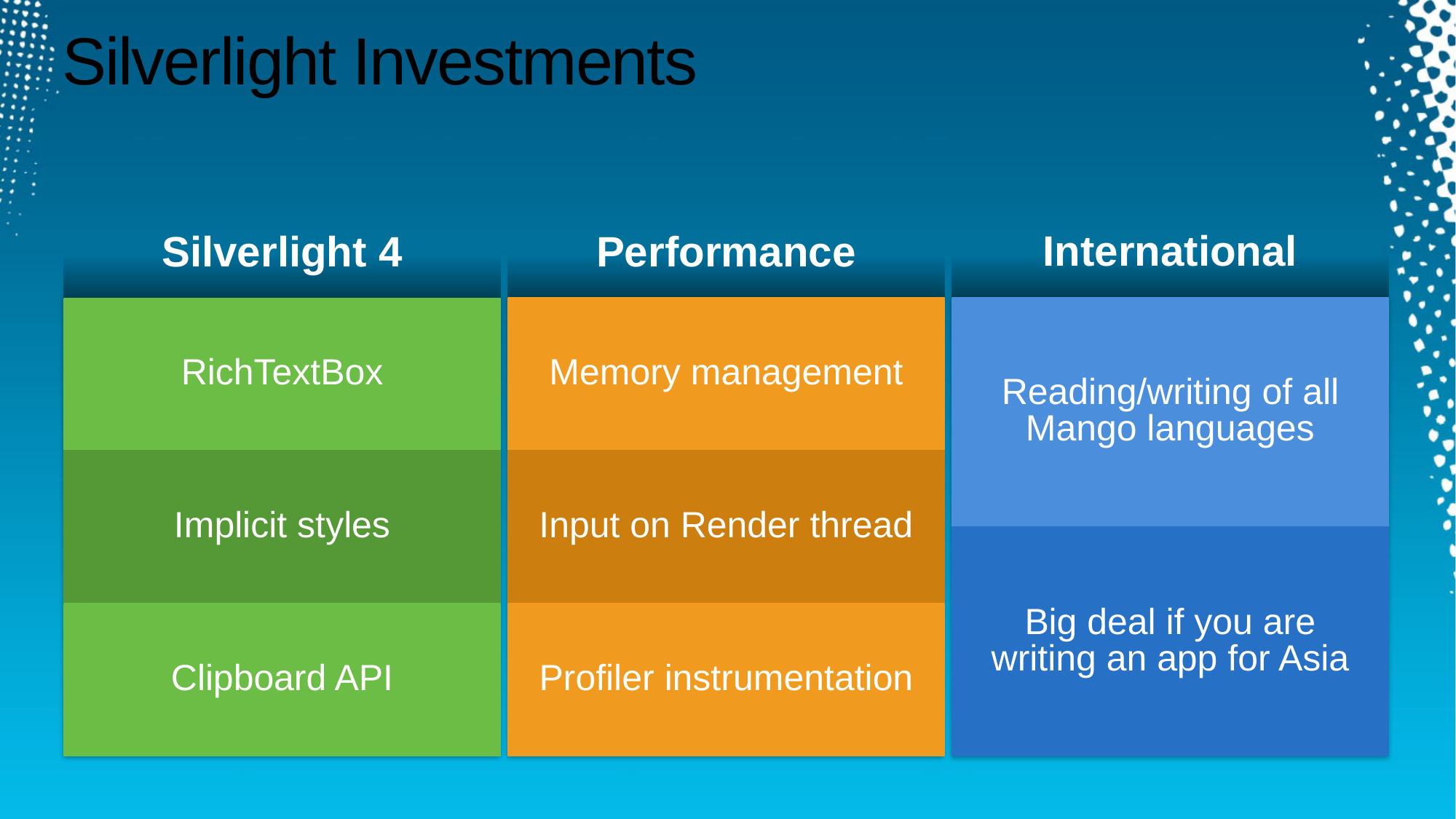

# Silverlight Investments
| Camera |  |  |
| --- | --- | --- |
|  | Title Two Point one and more Second point Third point goes here | Title Three Point one and more Second point Third point goes here |
| International |
| --- |
| Reading/writing of all Mango languages |
| Big deal if you are writing an app for Asia |
| Performance |
| --- |
| Memory management |
| Input on Render thread |
| Profiler instrumentation |
| Silverlight 4 |
| --- |
| RichTextBox |
| Implicit styles |
| Clipboard API |